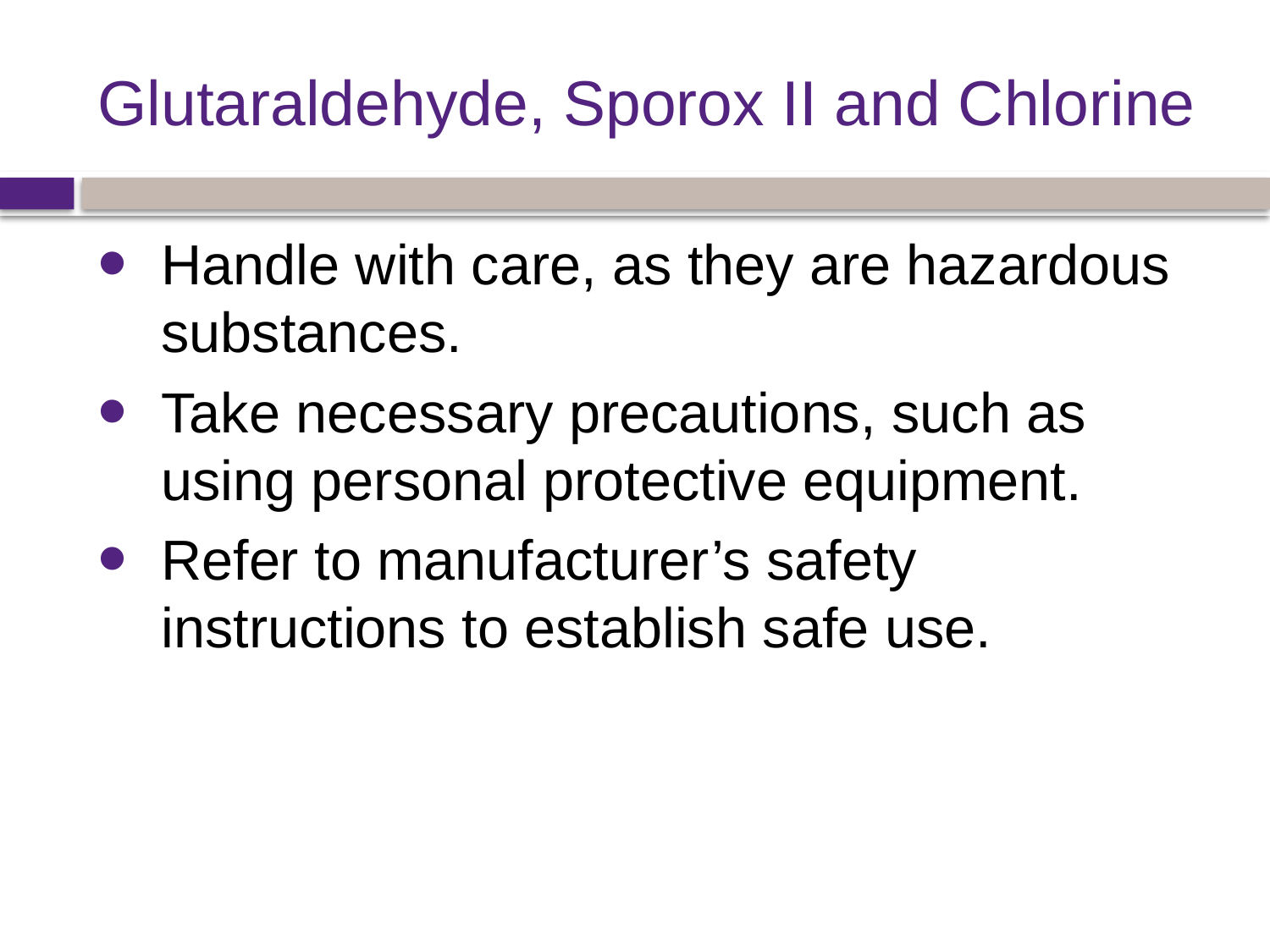

# Glutaraldehyde, Sporox II and Chlorine
Handle with care, as they are hazardous substances.
Take necessary precautions, such as using personal protective equipment.
Refer to manufacturer’s safety instructions to establish safe use.